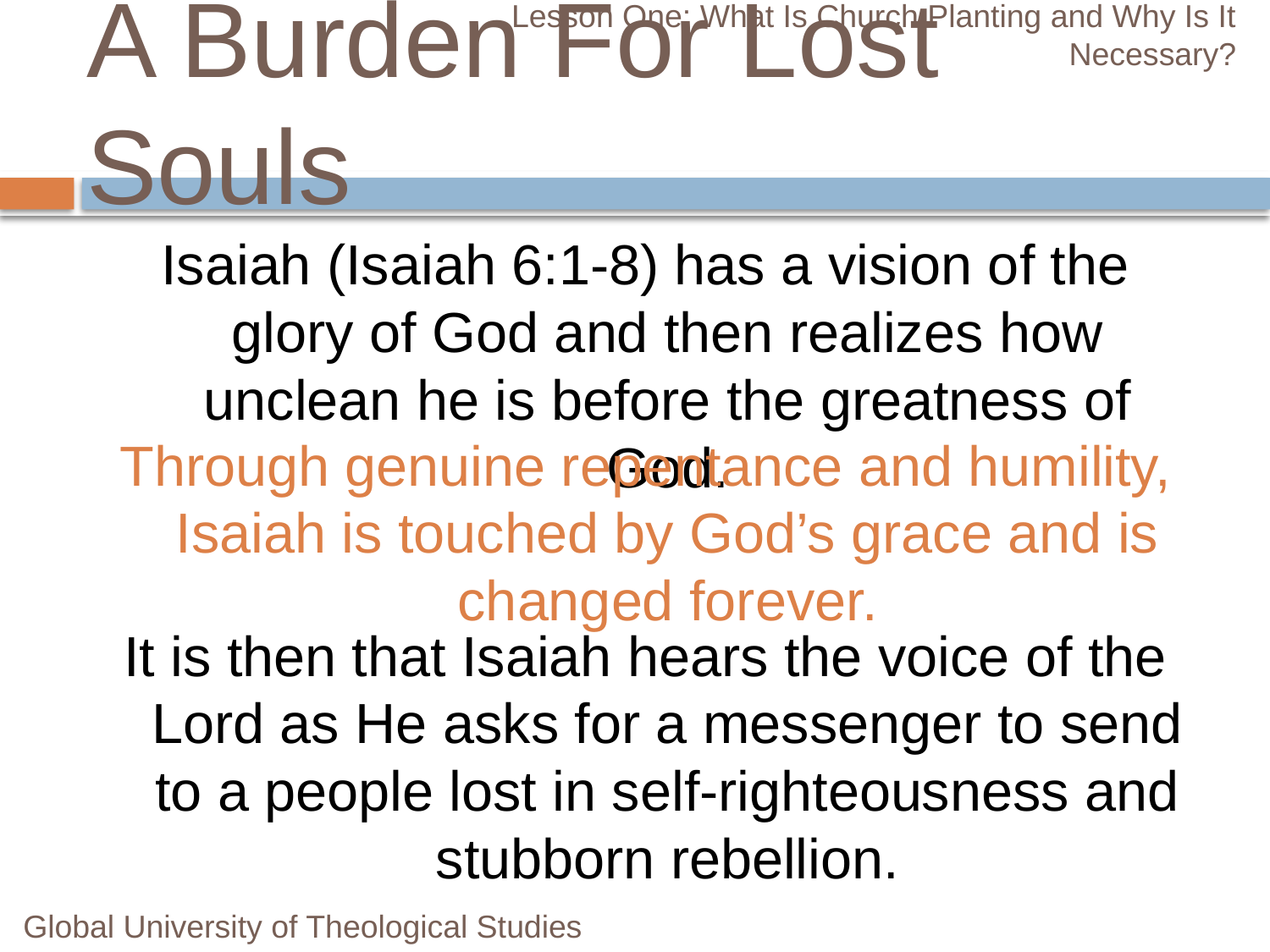

Lesson One: What Is Church Planting and Why Is It Necessary?
# A Burden For Lost Souls
Isaiah (Isaiah 6:1-8) has a vision of the glory of God and then realizes how unclean he is before the greatness of God.
Through genuine repentance and humility, Isaiah is touched by God’s grace and is changed forever.
It is then that Isaiah hears the voice of the Lord as He asks for a messenger to send to a people lost in self-righteousness and stubborn rebellion.
Global University of Theological Studies